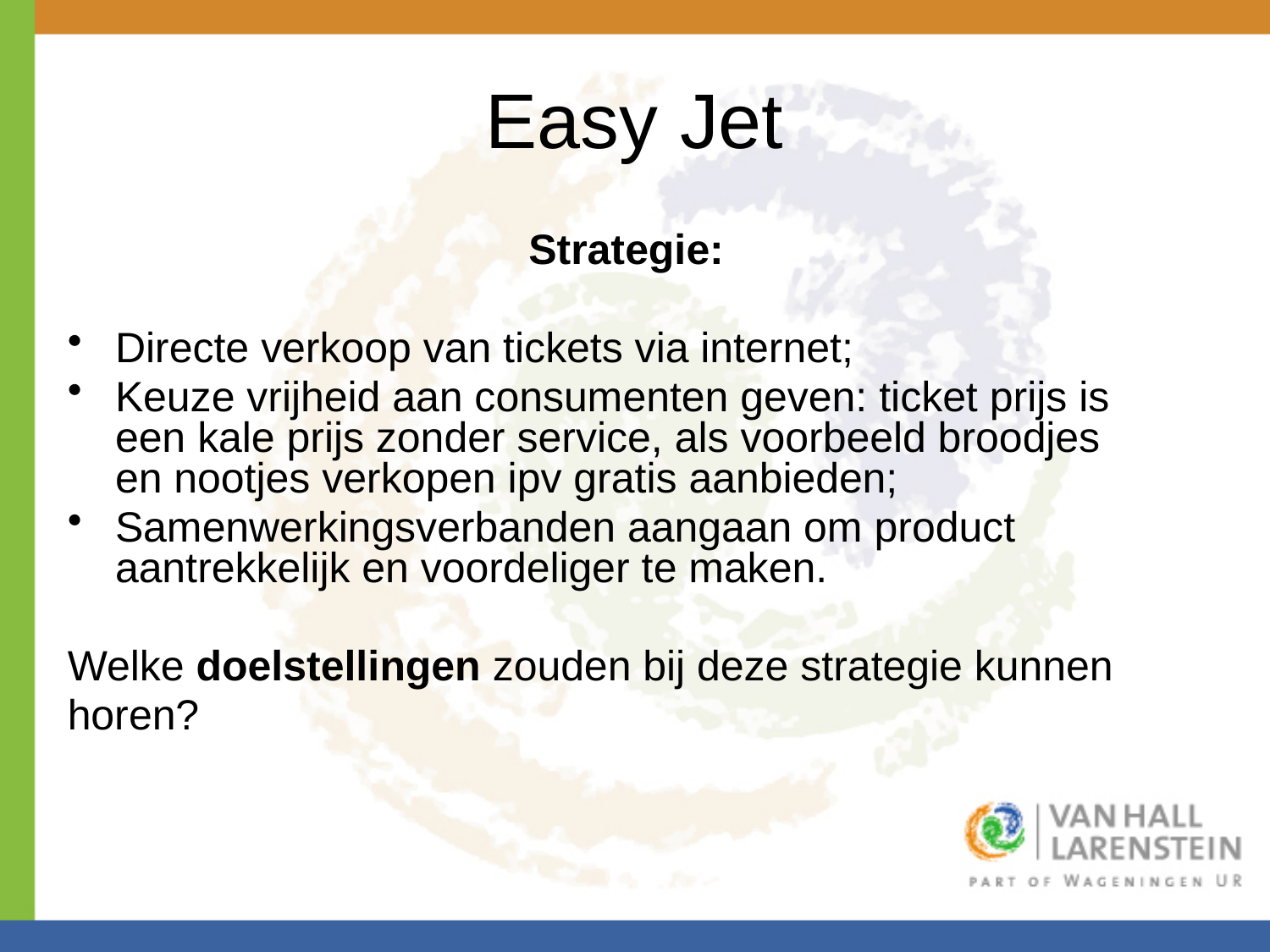

# Easy Jet
Strategie:

Directe verkoop van tickets via internet;
Keuze vrijheid aan consumenten geven: ticket prijs is een kale prijs zonder service, als voorbeeld broodjes    en nootjes verkopen ipv gratis aanbieden;
Samenwerkingsverbanden aangaan om product aantrekkelijk en voordeliger te maken.

Welke doelstellingen zouden bij deze strategie kunnen
horen?